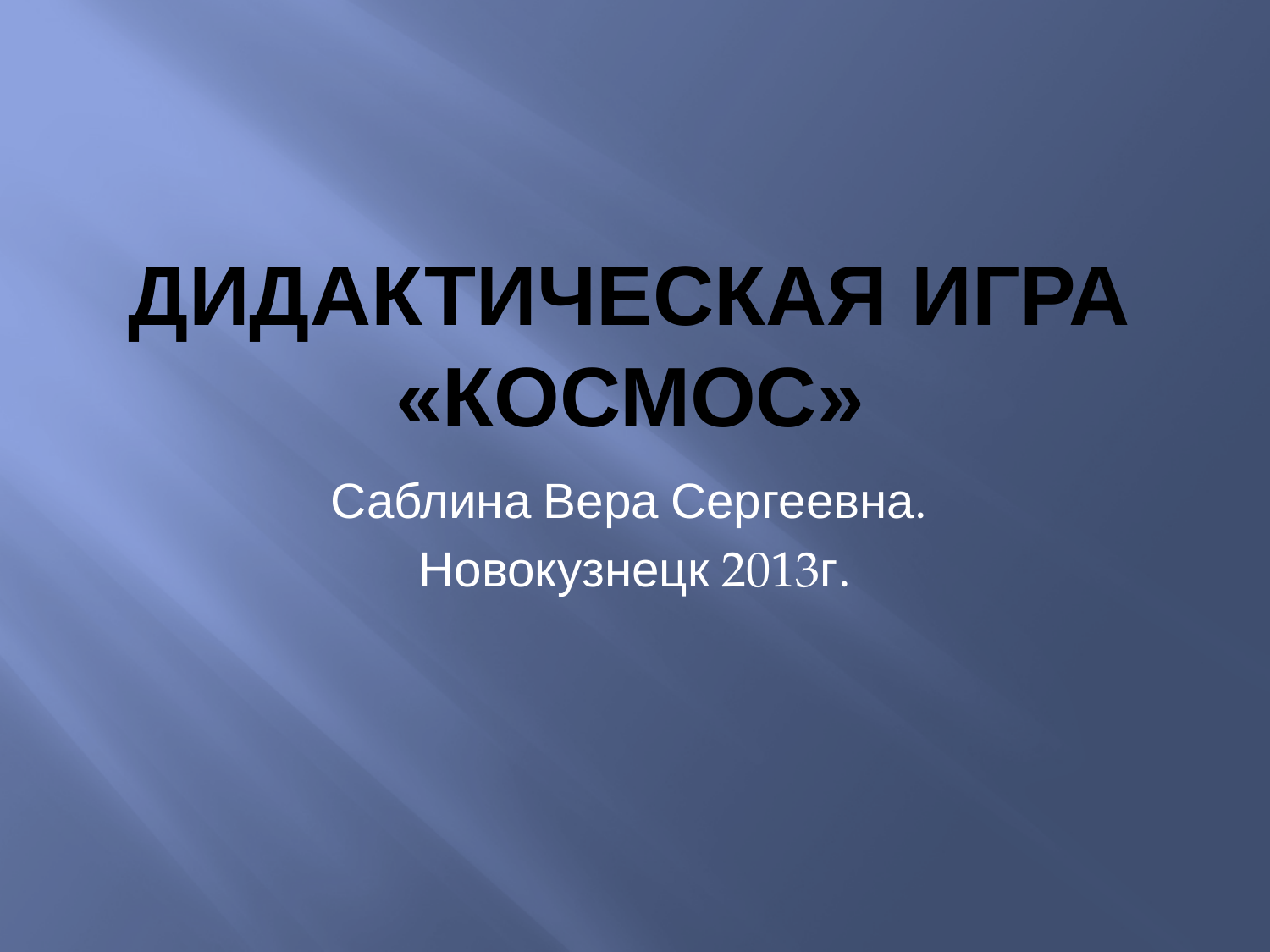

# Дидактическая игра «Космос»
Саблина Вера Сергеевна.
Новокузнецк 2013г.